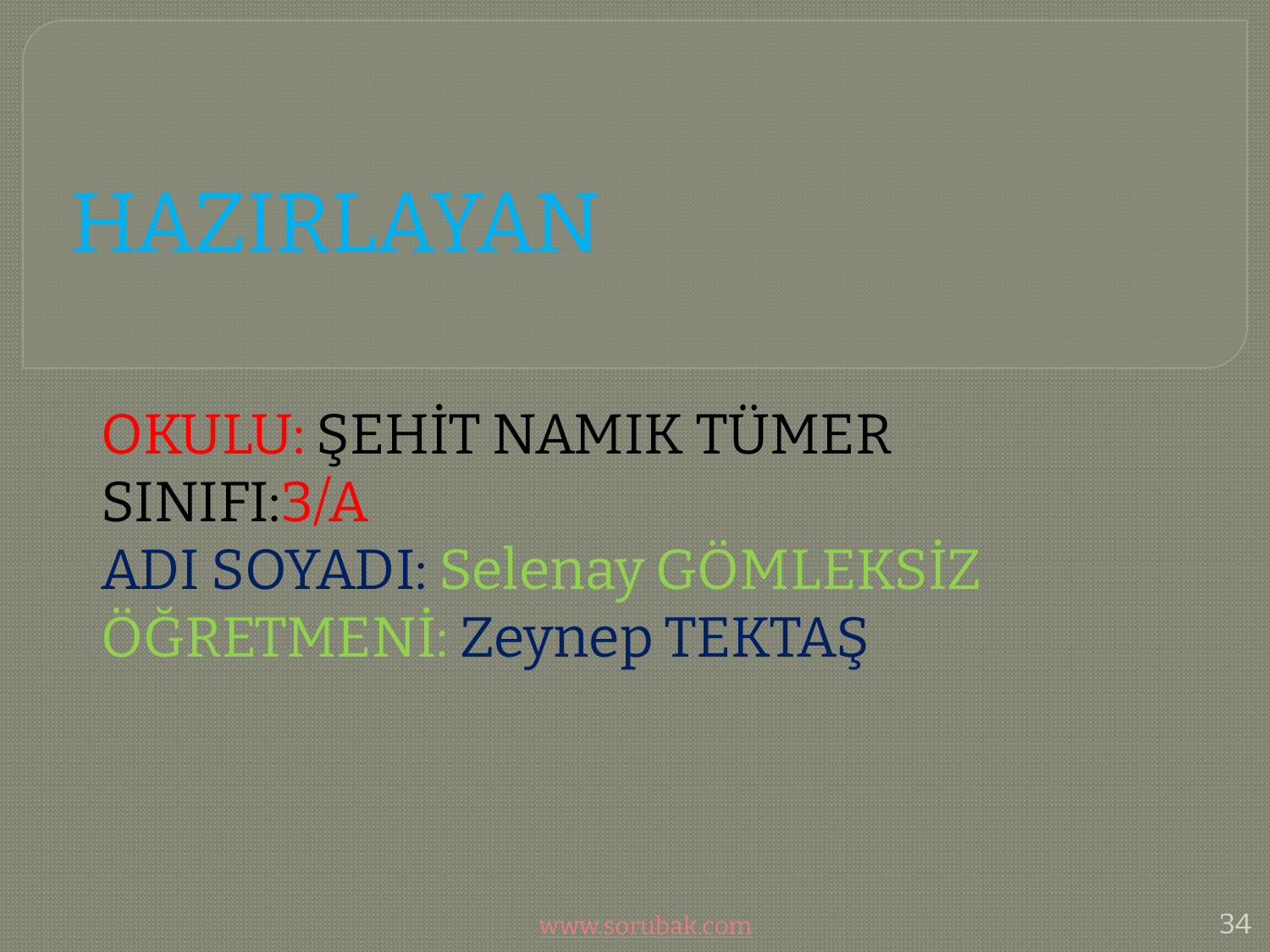

# HAZIRLAYAN
OKULU: ŞEHİT NAMIK TÜMER
SINIFI:3/A
ADI SOYADI: Selenay GÖMLEKSİZ
ÖĞRETMENİ: Zeynep TEKTAŞ

www.sorubak.com
34